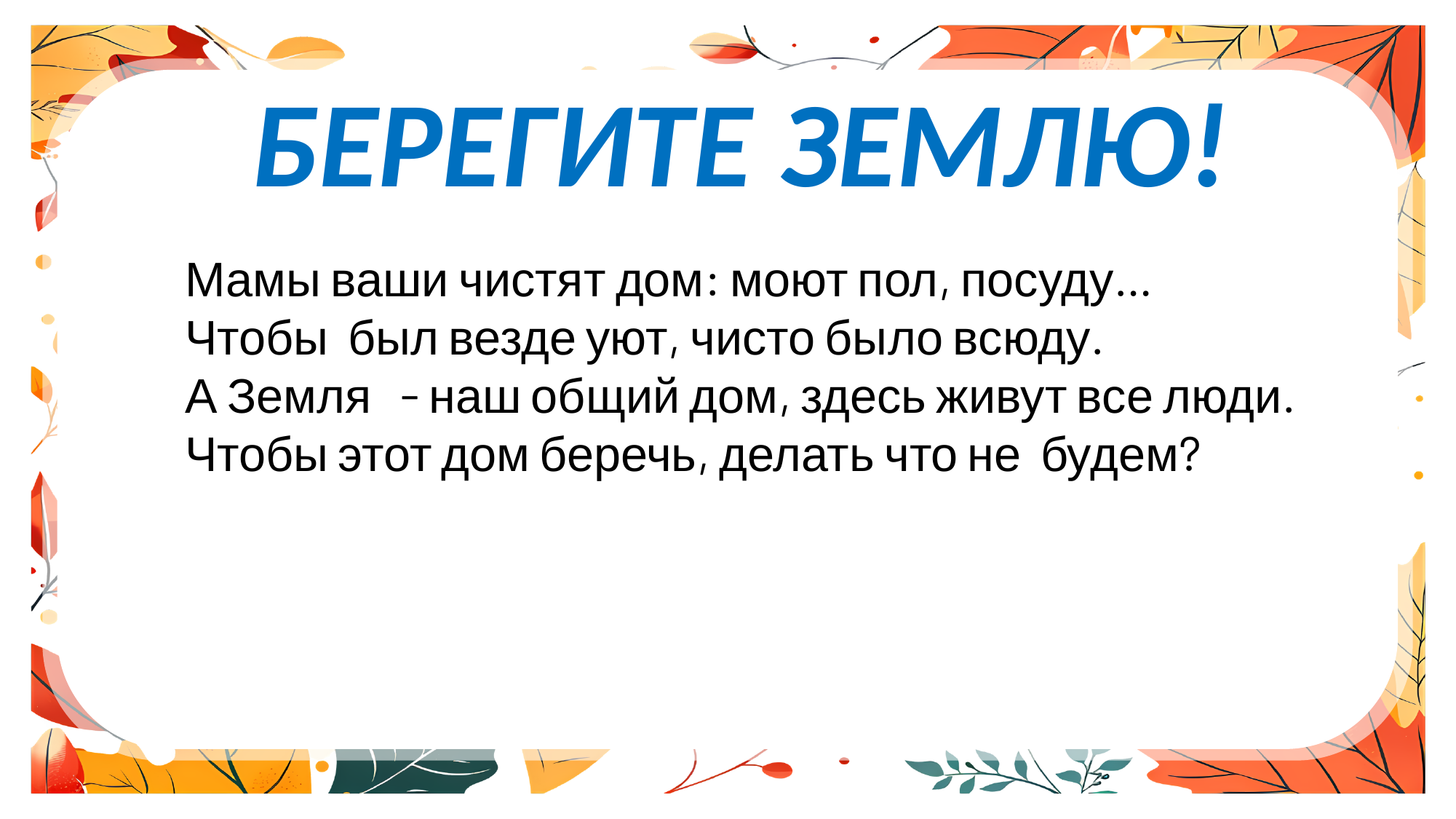

БЕРЕГИТЕ ЗЕМЛЮ!
Мамы ваши чистят дом: моют пол, посуду…
Чтобы  был везде уют, чисто было всюду.
А Земля   - наш общий дом, здесь живут все люди.
Чтобы этот дом беречь, делать что не  будем?